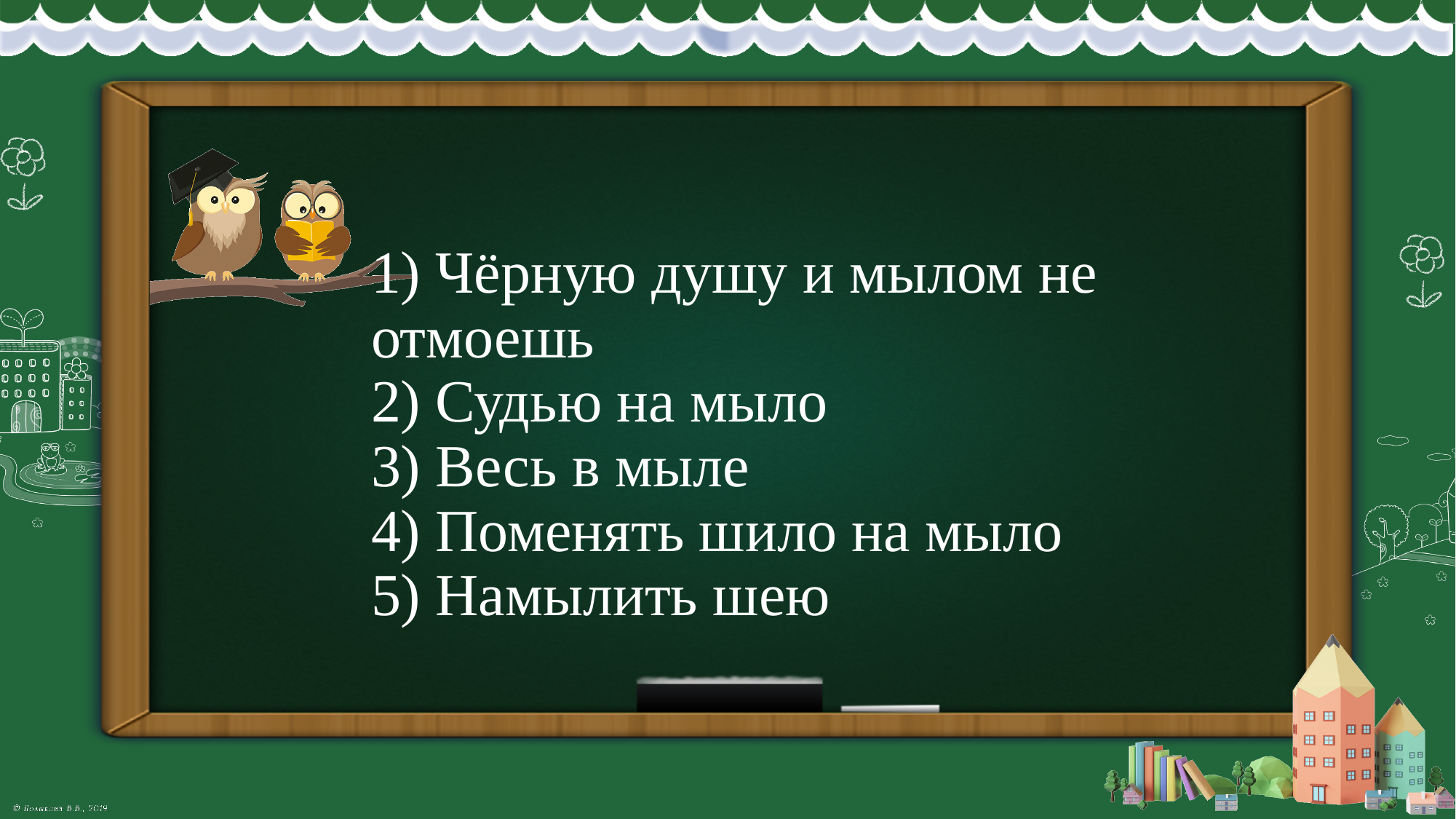

# 1) Чёрную душу и мылом не отмоешь 2) Судью на мыло 3) Весь в мыле 4) Поменять шило на мыло 5) Намылить шею